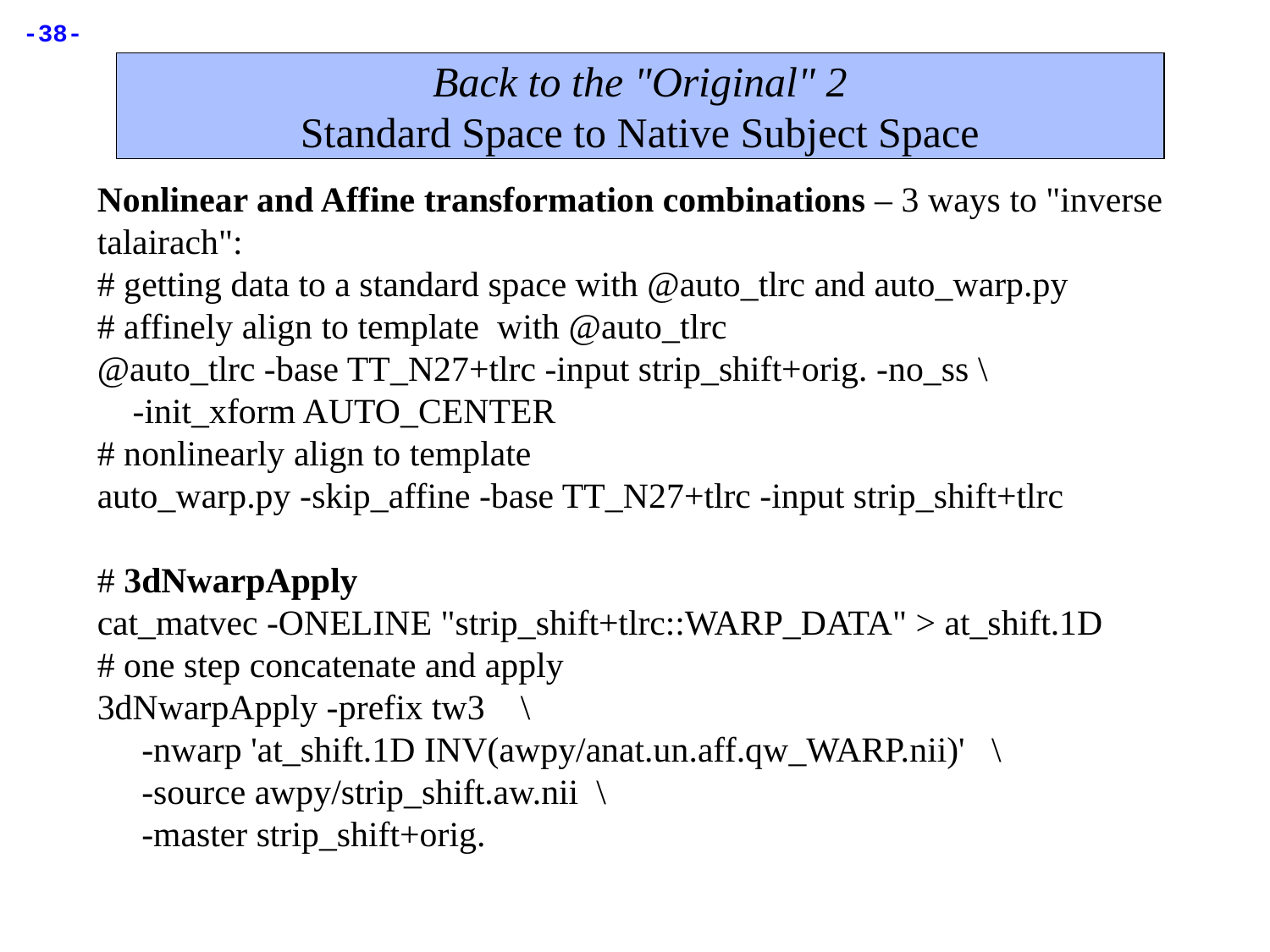

Back to the "Original" 2
Standard Space to Native Subject Space
Nonlinear and Affine transformation combinations – 3 ways to "inverse talairach":
# getting data to a standard space with @auto_tlrc and auto_warp.py
# affinely align to template  with @auto_tlrc
@auto_tlrc -base TT_N27+tlrc -input strip_shift+orig. -no_ss \
    -init_xform AUTO_CENTER
# nonlinearly align to template
auto_warp.py -skip_affine -base TT_N27+tlrc -input strip_shift+tlrc

# 3dNwarpApply
cat_matvec -ONELINE "strip_shift+tlrc::WARP_DATA" > at_shift.1D
# one step concatenate and apply
3dNwarpApply -prefix tw3    \
     -nwarp 'at_shift.1D INV(awpy/anat.un.aff.qw_WARP.nii)'   \
     -source awpy/strip_shift.aw.nii  \
     -master strip_shift+orig.